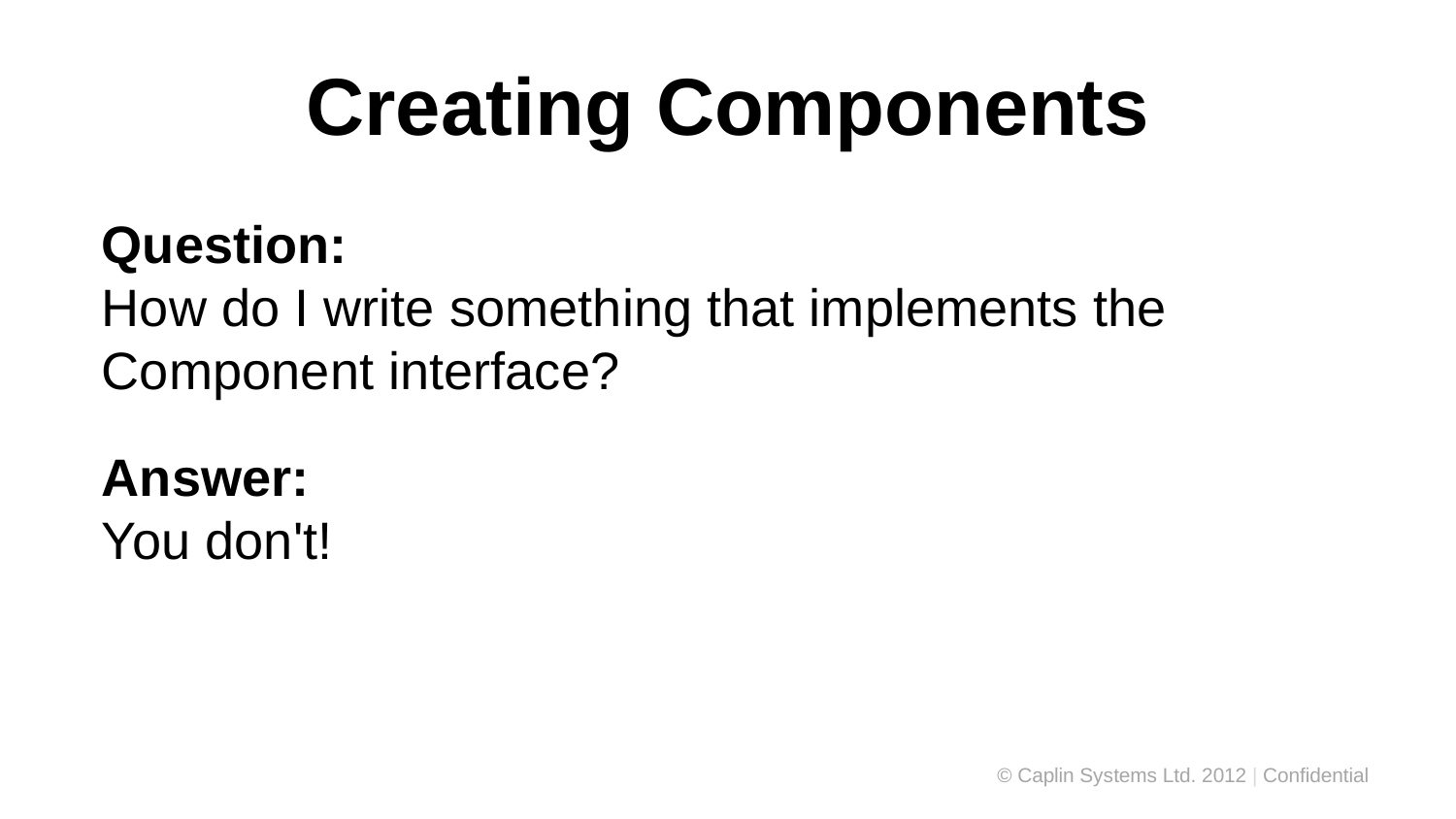

Creating Components
Question:
How do I write something that implements the Component interface?

Answer:
You don't!